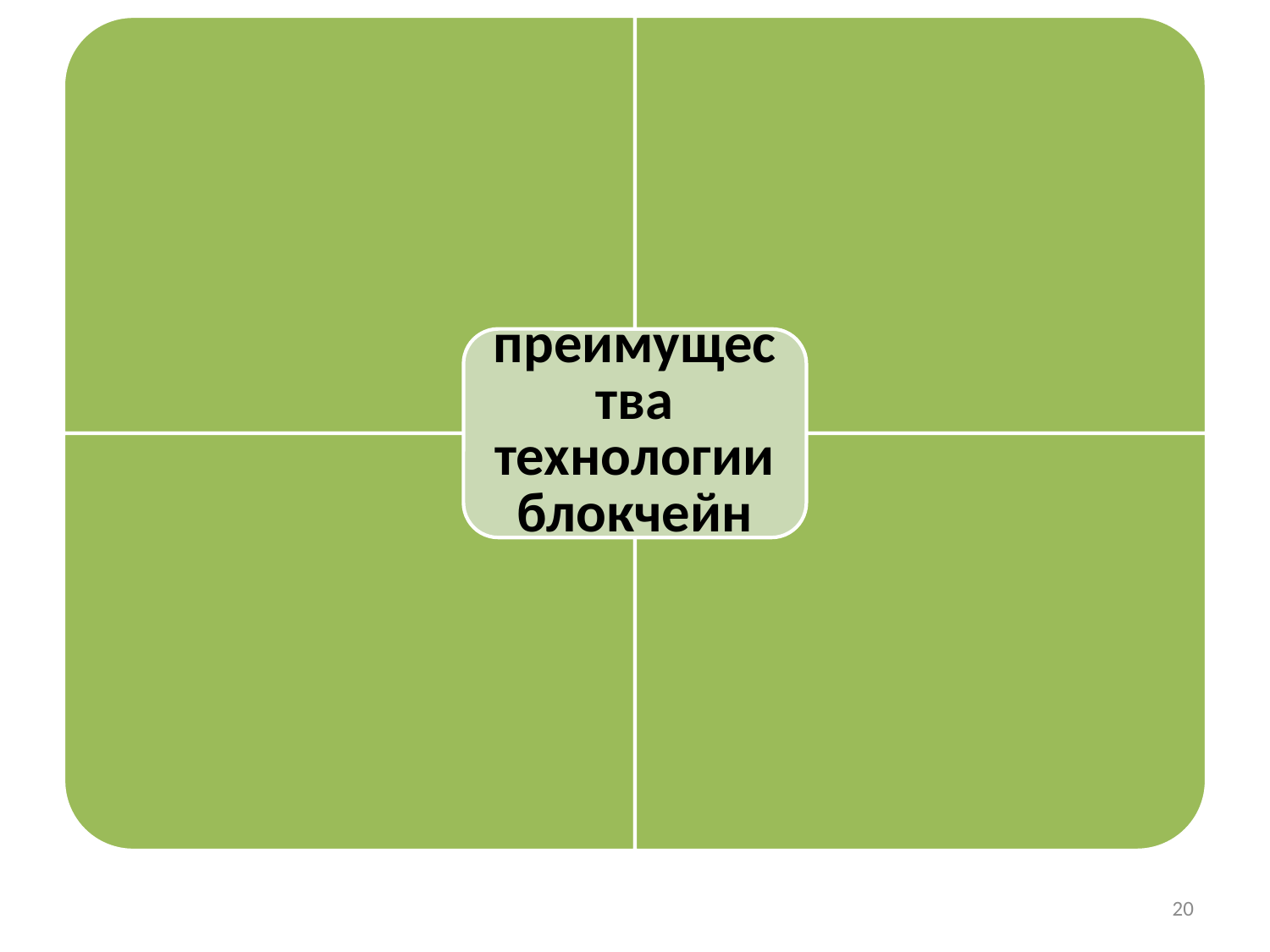

преимущества технологии блокчейн
может использоваться для различных приложений
анонимность операций с криптовалютами
мобильность
20